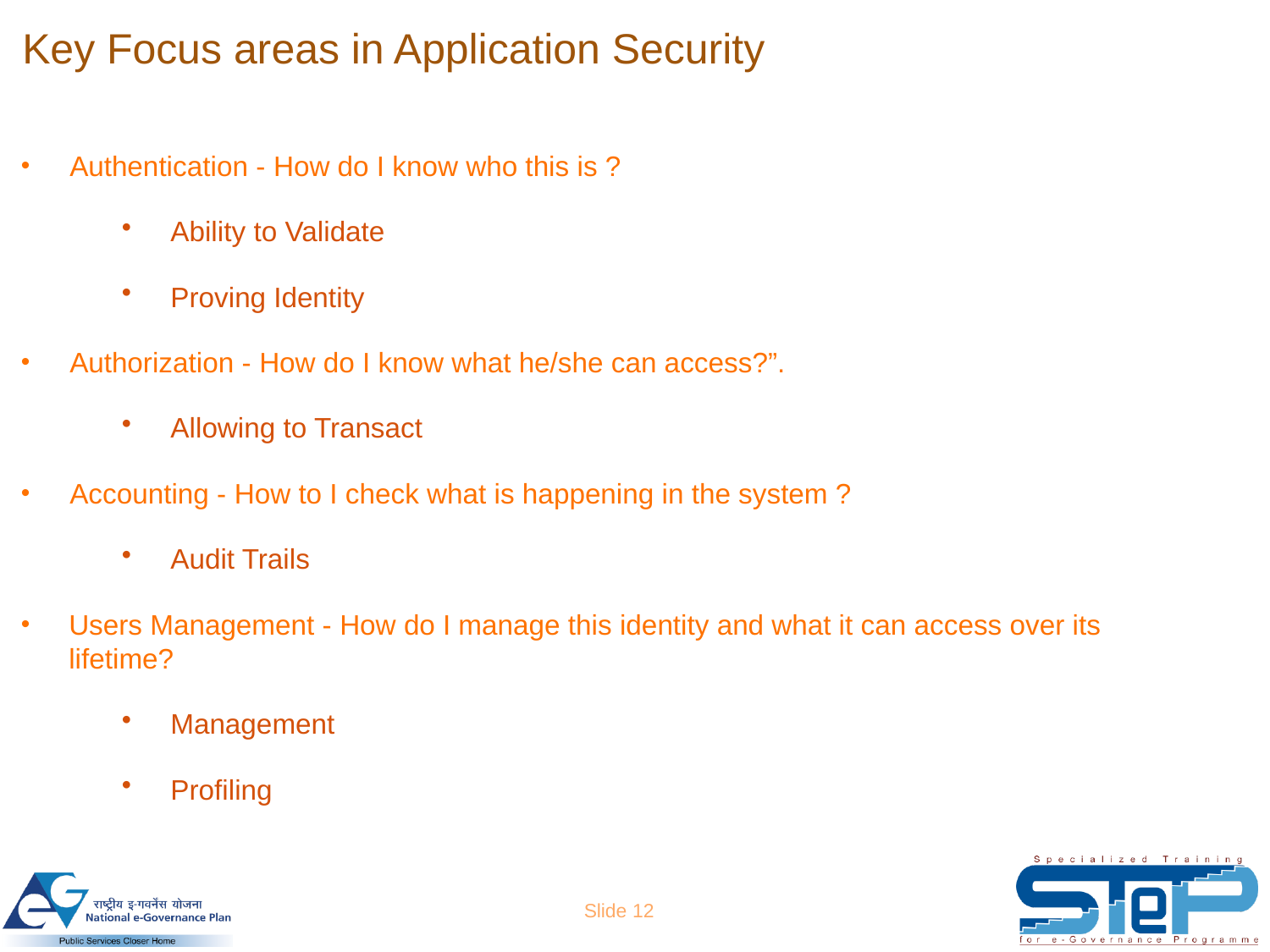

# Key Focus areas in Application Security
Authentication - How do I know who this is ?
Ability to Validate
Proving Identity
Authorization - How do I know what he/she can access?”.
Allowing to Transact
Accounting - How to I check what is happening in the system ?
Audit Trails
Users Management - How do I manage this identity and what it can access over its lifetime?
Management
Profiling